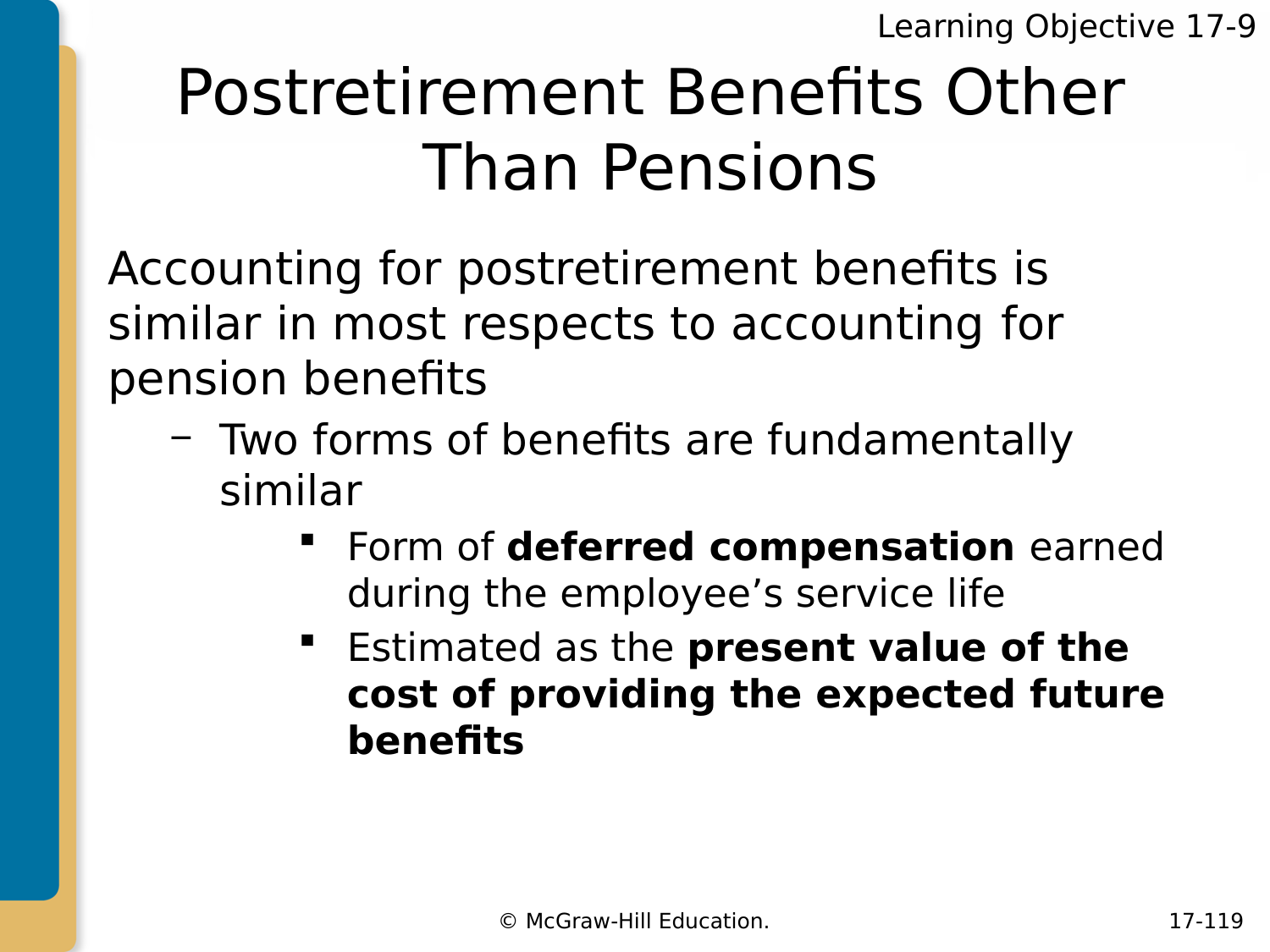

Learning Objective 17-9
# Postretirement Benefits Other Than Pensions
Accounting for postretirement benefits is similar in most respects to accounting for pension benefits
Two forms of benefits are fundamentally similar
Form of deferred compensation earned during the employee’s service life
Estimated as the present value of the cost of providing the expected future benefits